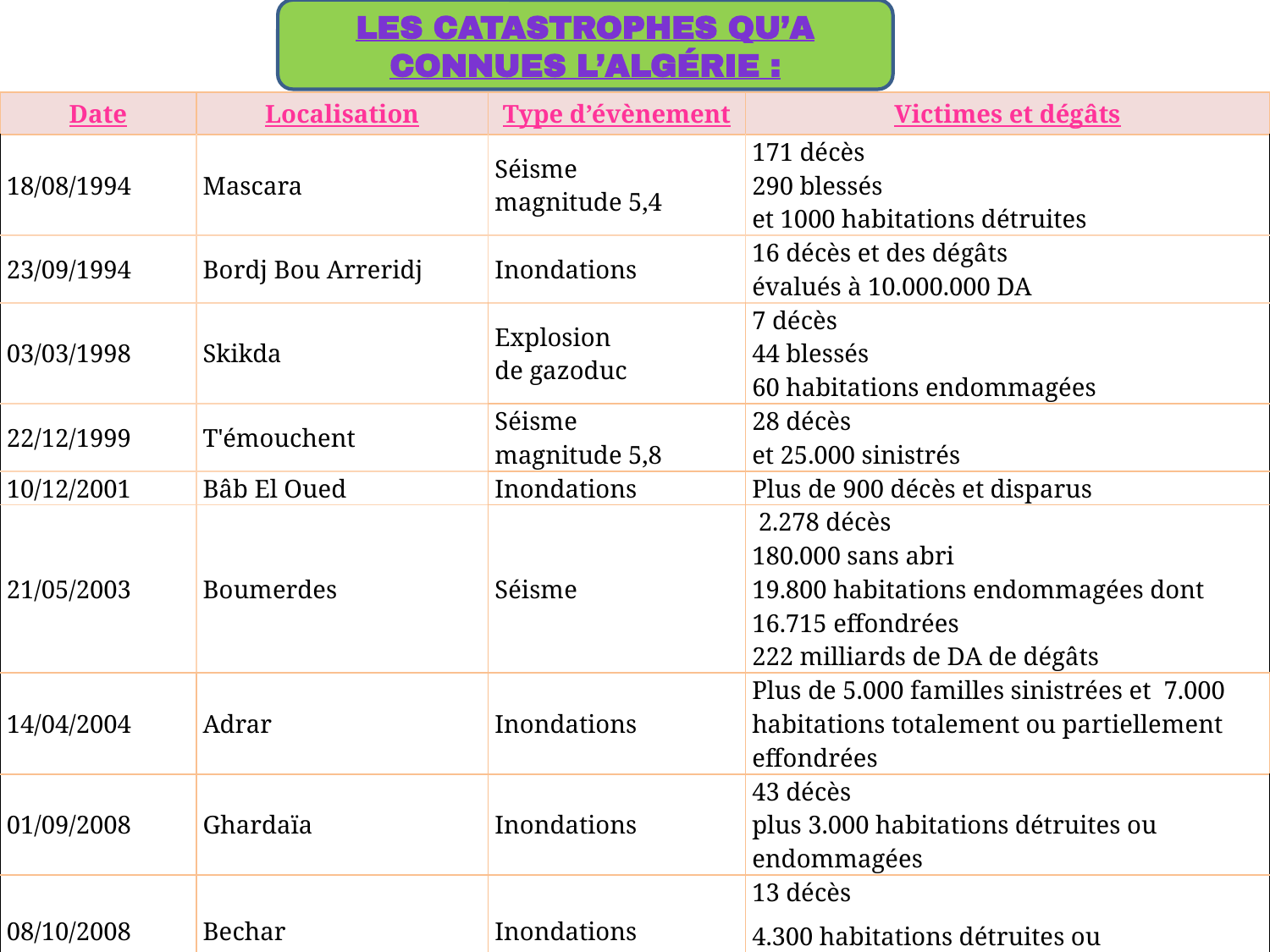

Les Catastrophes qu’a connues l’Algérie :
| Date | Localisation | Type d’évènement | Victimes et dégâts |
| --- | --- | --- | --- |
| 18/08/1994 | Mascara | Séisme magnitude 5,4 | 171 décès 290 blessés et 1000 habitations détruites |
| 23/09/1994 | Bordj Bou Arreridj | Inondations | 16 décès et des dégâts évalués à 10.000.000 DA |
| 03/03/1998 | Skikda | Explosion de gazoduc | 7 décès 44 blessés 60 habitations endommagées |
| 22/12/1999 | T'émouchent | Séisme magnitude 5,8 | 28 décès et 25.000 sinistrés |
| 10/12/2001 | Bâb El Oued | Inondations | Plus de 900 décès et disparus |
| 21/05/2003 | Boumerdes | Séisme | 2.278 décès 180.000 sans abri 19.800 habitations endommagées dont 16.715 effondrées 222 milliards de DA de dégâts |
| 14/04/2004 | Adrar | Inondations | Plus de 5.000 familles sinistrées et  7.000 habitations totalement ou partiellement effondrées |
| 01/09/2008 | Ghardaïa | Inondations | 43 décès plus 3.000 habitations détruites ou endommagées |
| 08/10/2008 | Bechar | Inondations | 13 décès 4.300 habitations détruites ou endommagées |
| 20/01/2009 | Adrar | Inondations | 1 décès 5.500 habitations détruites ou endommagées |